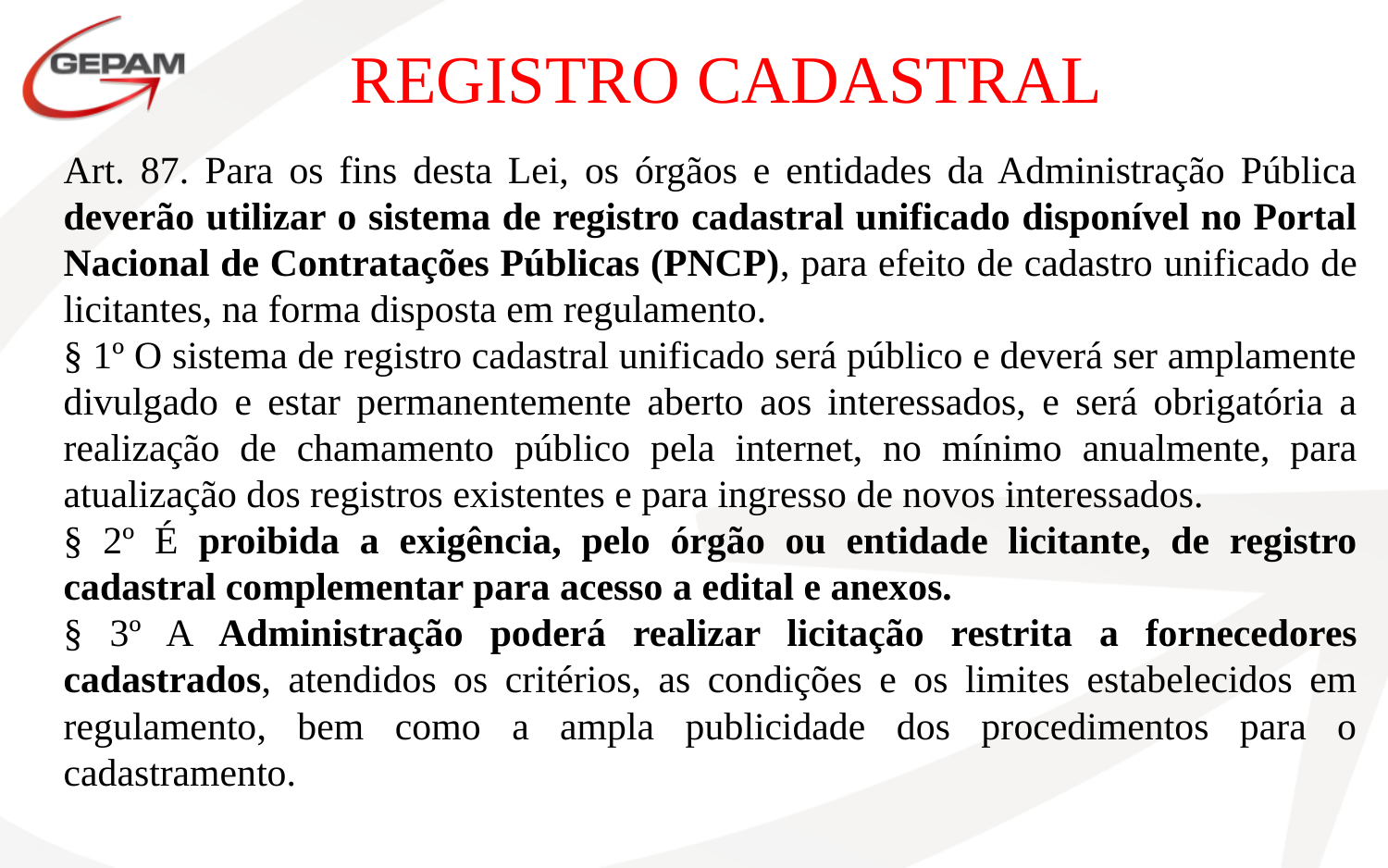

REGISTRO CADASTRAL
Art. 87. Para os fins desta Lei, os órgãos e entidades da Administração Pública deverão utilizar o sistema de registro cadastral unificado disponível no Portal Nacional de Contratações Públicas (PNCP), para efeito de cadastro unificado de licitantes, na forma disposta em regulamento.
§ 1º O sistema de registro cadastral unificado será público e deverá ser amplamente divulgado e estar permanentemente aberto aos interessados, e será obrigatória a realização de chamamento público pela internet, no mínimo anualmente, para atualização dos registros existentes e para ingresso de novos interessados.
§ 2º É proibida a exigência, pelo órgão ou entidade licitante, de registro cadastral complementar para acesso a edital e anexos.
§ 3º A Administração poderá realizar licitação restrita a fornecedores cadastrados, atendidos os critérios, as condições e os limites estabelecidos em regulamento, bem como a ampla publicidade dos procedimentos para o cadastramento.